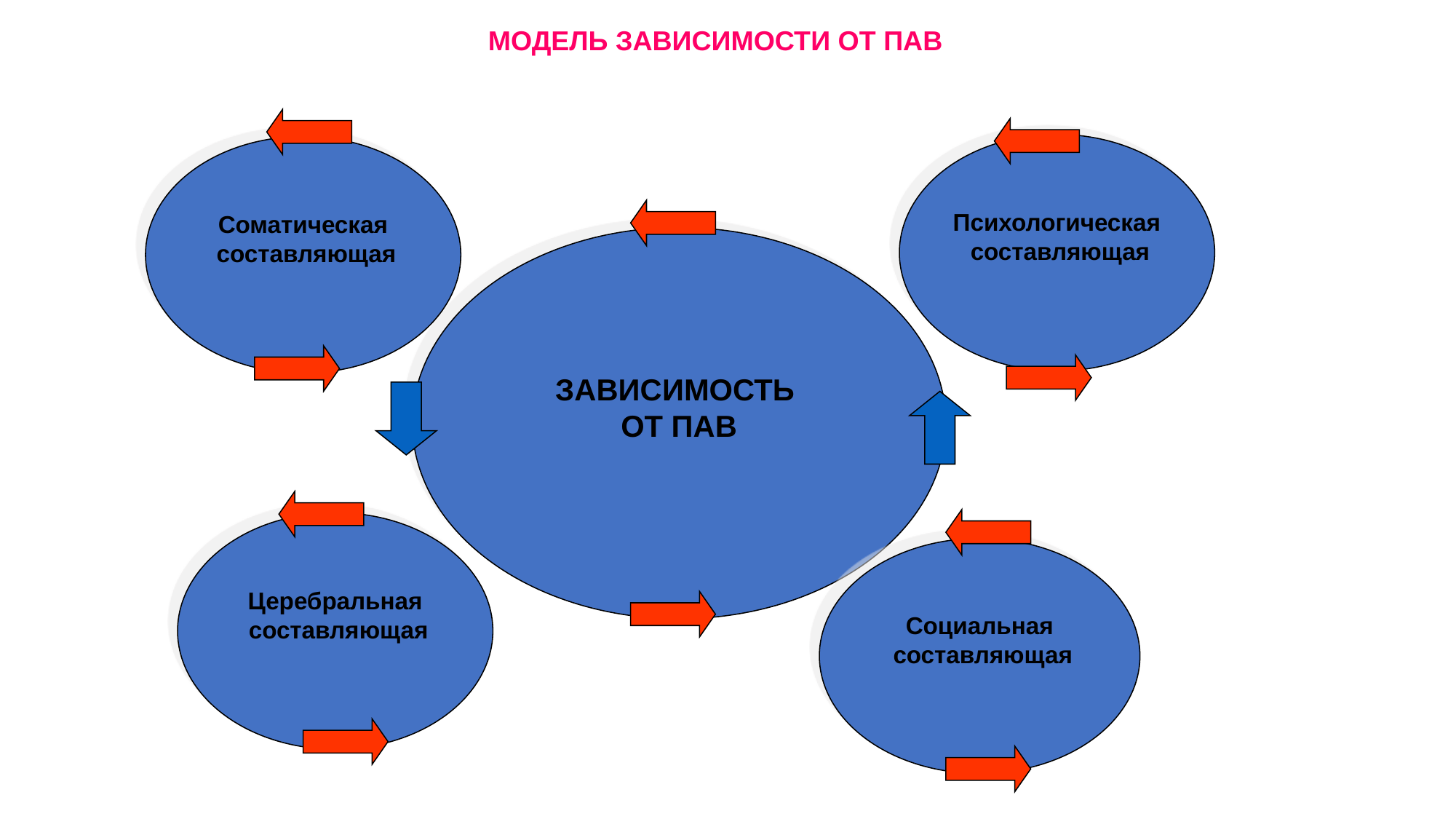

МОДЕЛЬ ЗАВИСИМОСТИ ОТ ПАВ

Психологическая
 составляющая

Соматическая
 составляющая

ЗАВИСИМОСТЬ
ОТ ПАВ

Церебральная
 составляющая

Социальная
 составляющая